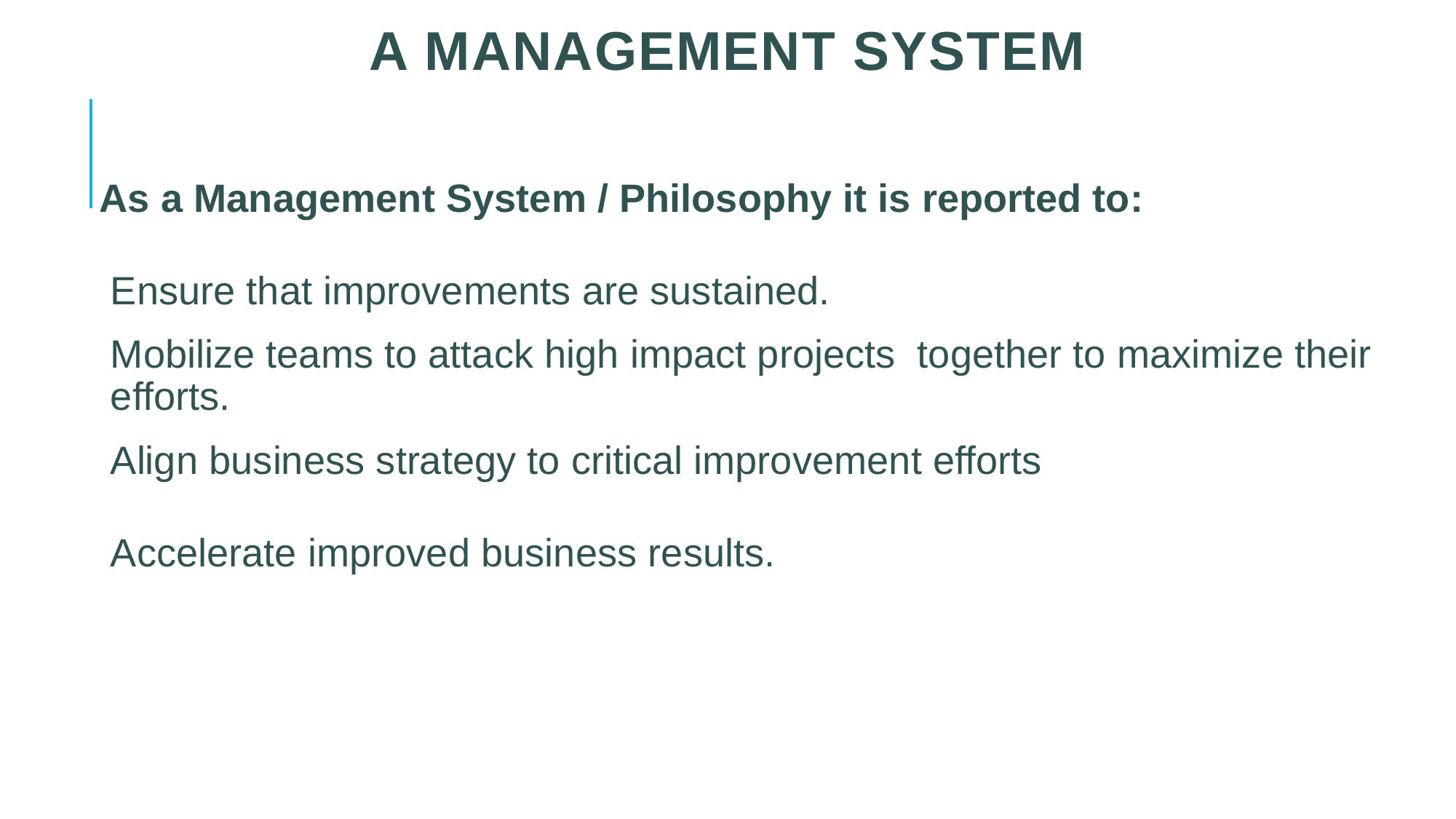

# A MANAGEMENT SYSTEM
As a Management System / Philosophy it is reported to:
Ensure that improvements are sustained.
Mobilize teams to attack high impact projects  together to maximize their efforts.
Align business strategy to critical improvement efforts
Accelerate improved business results.